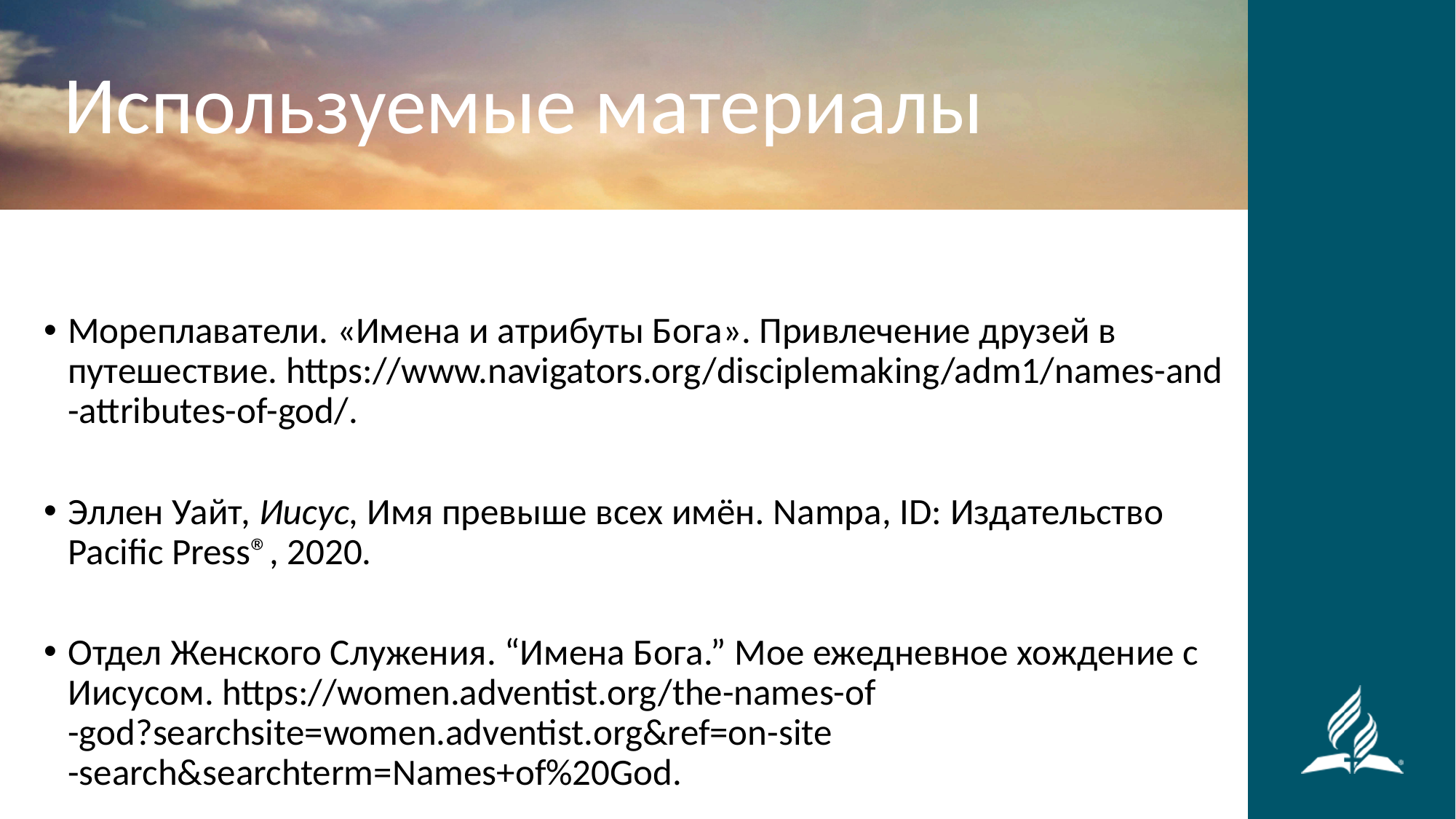

Используемые материалы

Мореплаватели. «Имена и атрибуты Бога». Привлечение друзей в путешествие. https://www.navigators.org/disciplemaking/adm1/names-and
-attributes-of-god/.

Эллен Уайт, Иисус, Имя превыше всех имён. Nampa, ID: Издательство Pacific Press®, 2020.

Отдел Женского Служения. “Имена Бога.” Мое ежедневное хождение с Иисусом. https://women.adventist.org/the-names-of
-god?searchsite=women.adventist.org&ref=on-site
-search&searchterm=Names+of%20God.